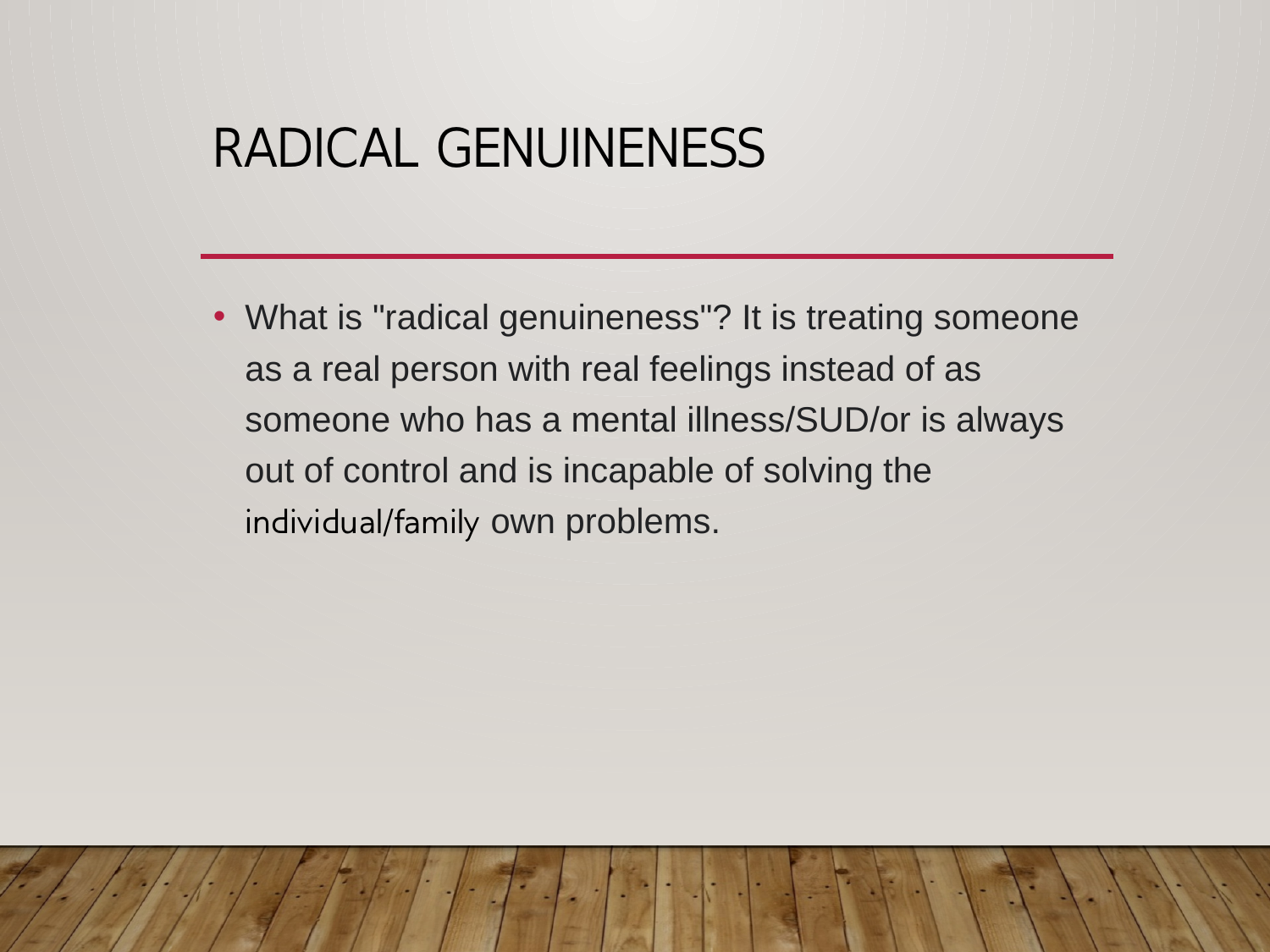

# Radical genuineness
What is "radical genuineness"? It is treating someone as a real person with real feelings instead of as someone who has a mental illness/SUD/or is always out of control and is incapable of solving the individual/family own problems.